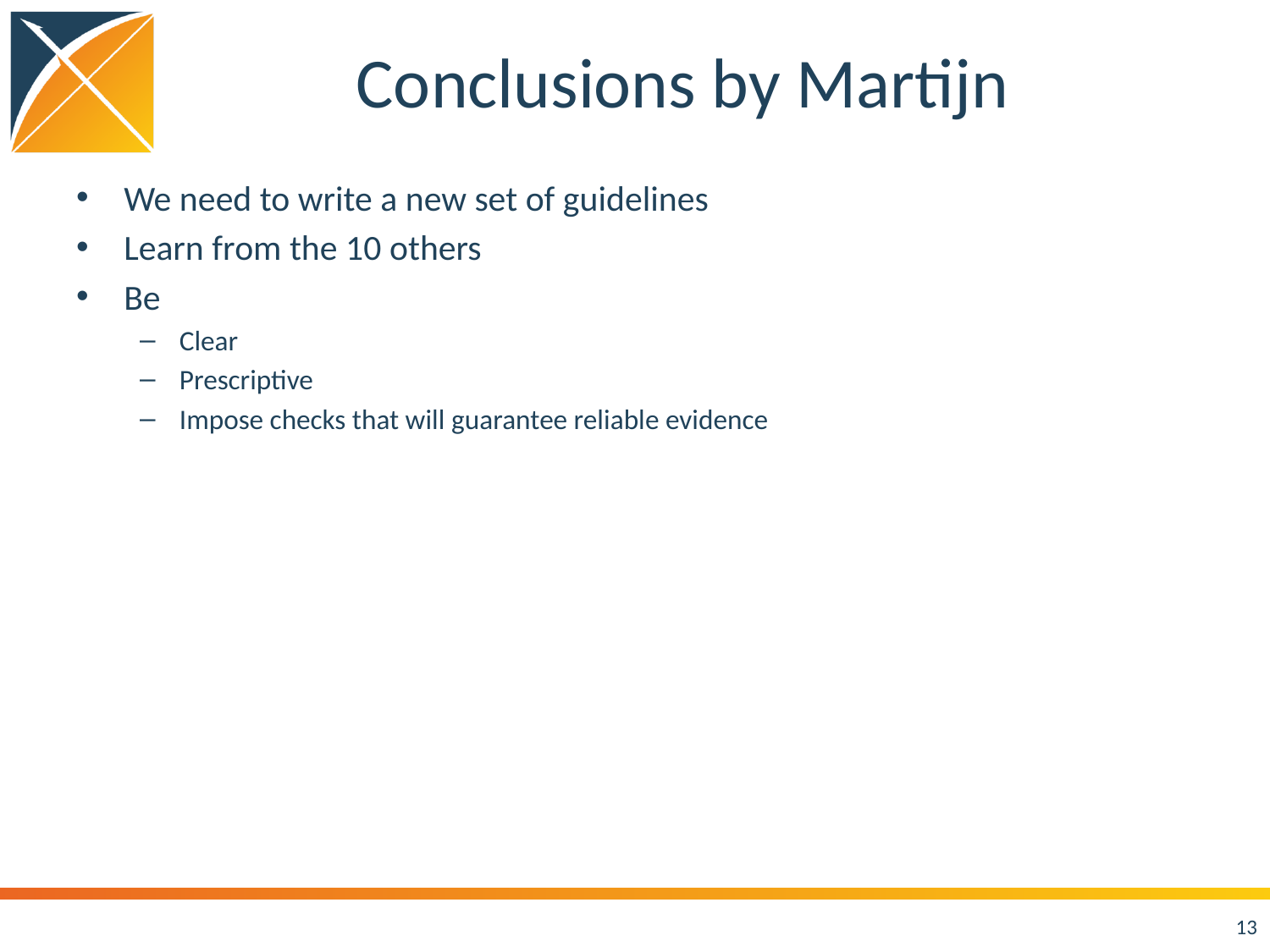

# Conclusions by Martijn
We need to write a new set of guidelines
Learn from the 10 others
Be
Clear
Prescriptive
Impose checks that will guarantee reliable evidence

13